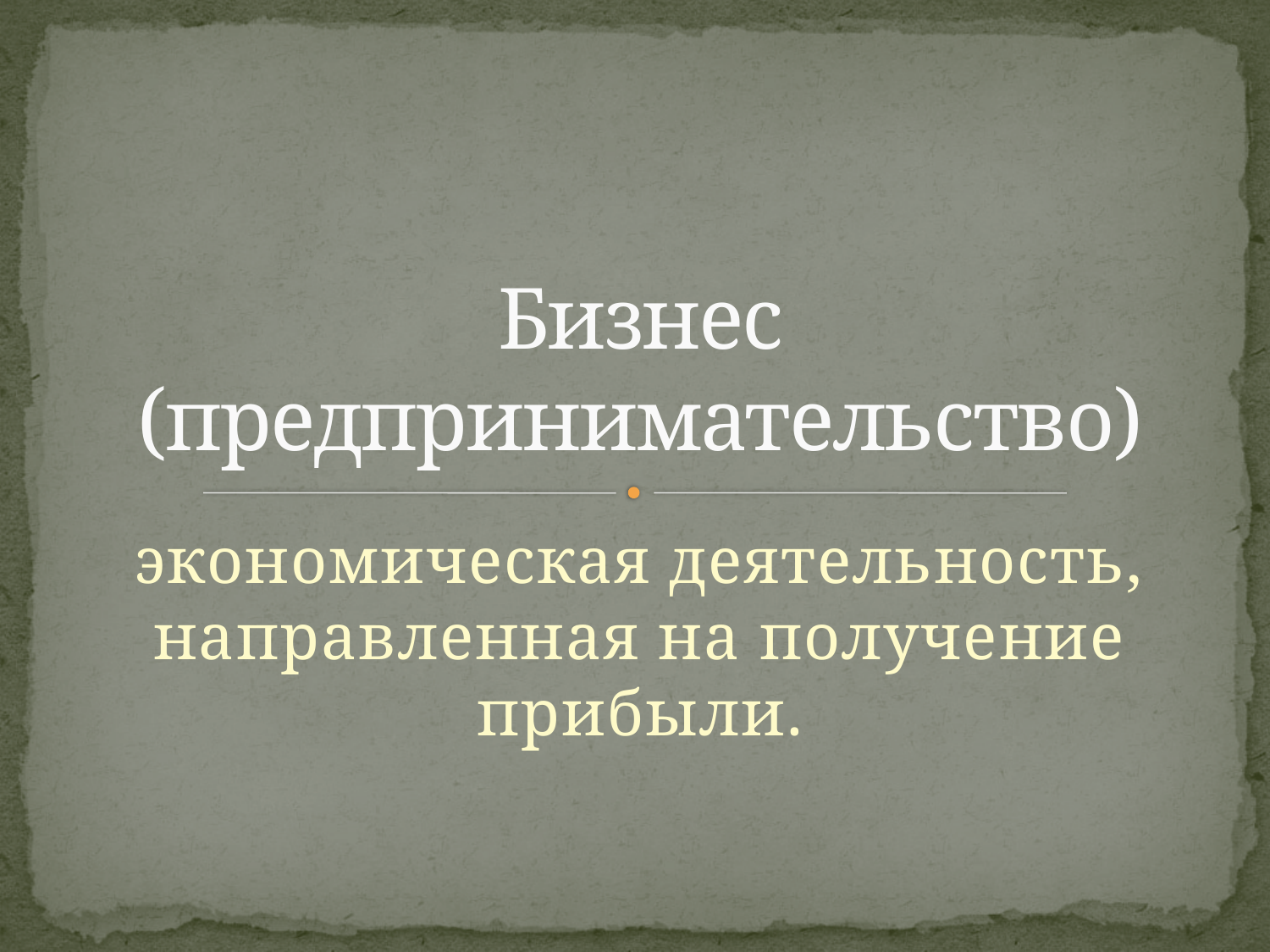

# Бизнес (предпринимательство)
экономическая деятельность, направленная на получение прибыли.